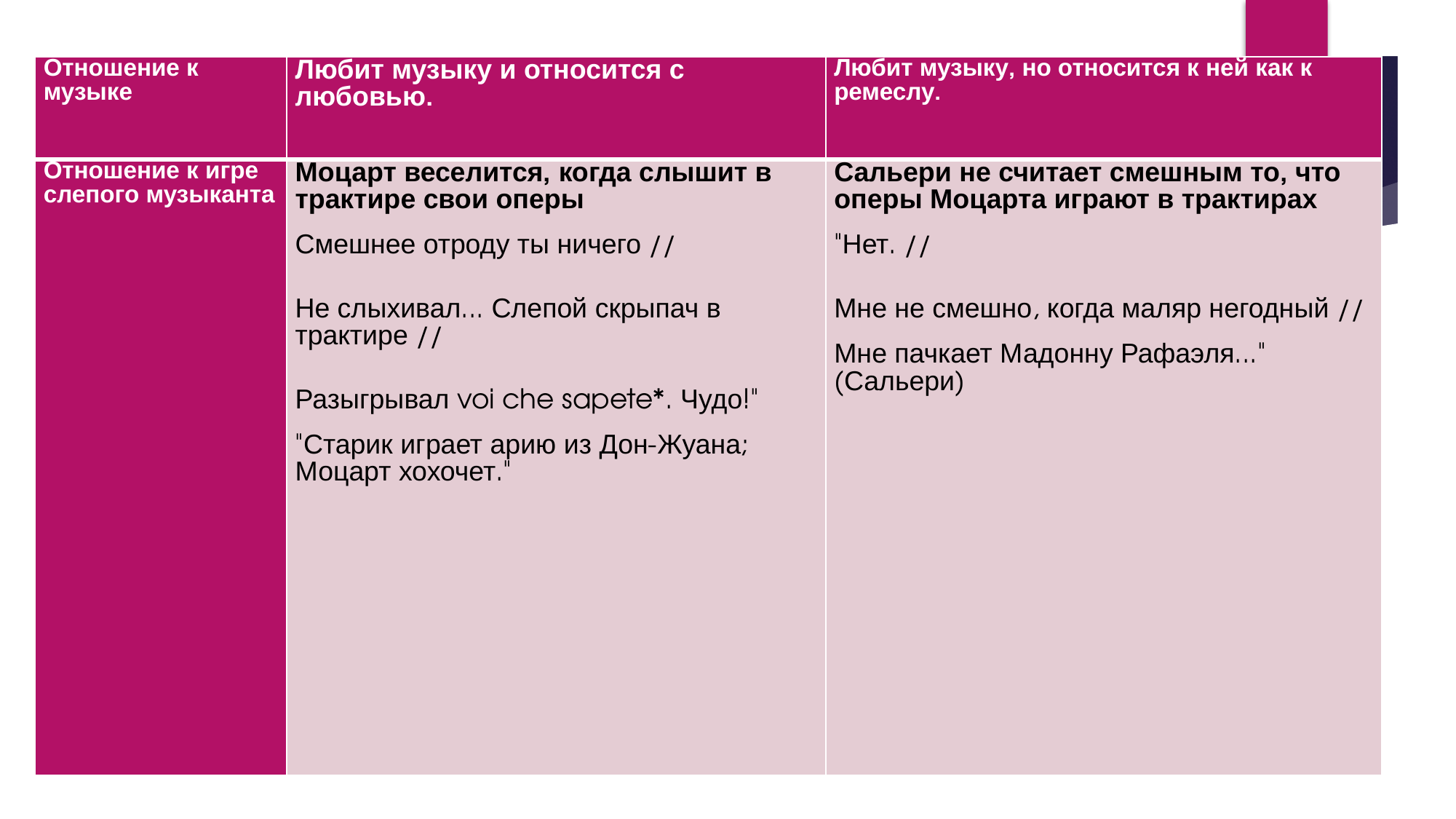

| Отношение к музыке | Любит музыку и относится с любовью. | Любит музыку, но относится к ней как к ремеслу. |
| --- | --- | --- |
| Отношение к игре слепого музыканта | Моцарт веселится, когда слышит в трактире свои оперы Смешнее отроду ты ничего // Не слыхивал... Слепой скрыпач в трактире // Разыгрывал voi che sapete\*. Чудо!" "Старик играет арию из Дон-Жуана; Моцарт хохочет." | Сальери не считает смешным то, что оперы Моцарта играют в трактирах "Нет. // Мне не смешно, когда маляр негодный // Мне пачкает Мадонну Рафаэля..." (Сальери) |
#